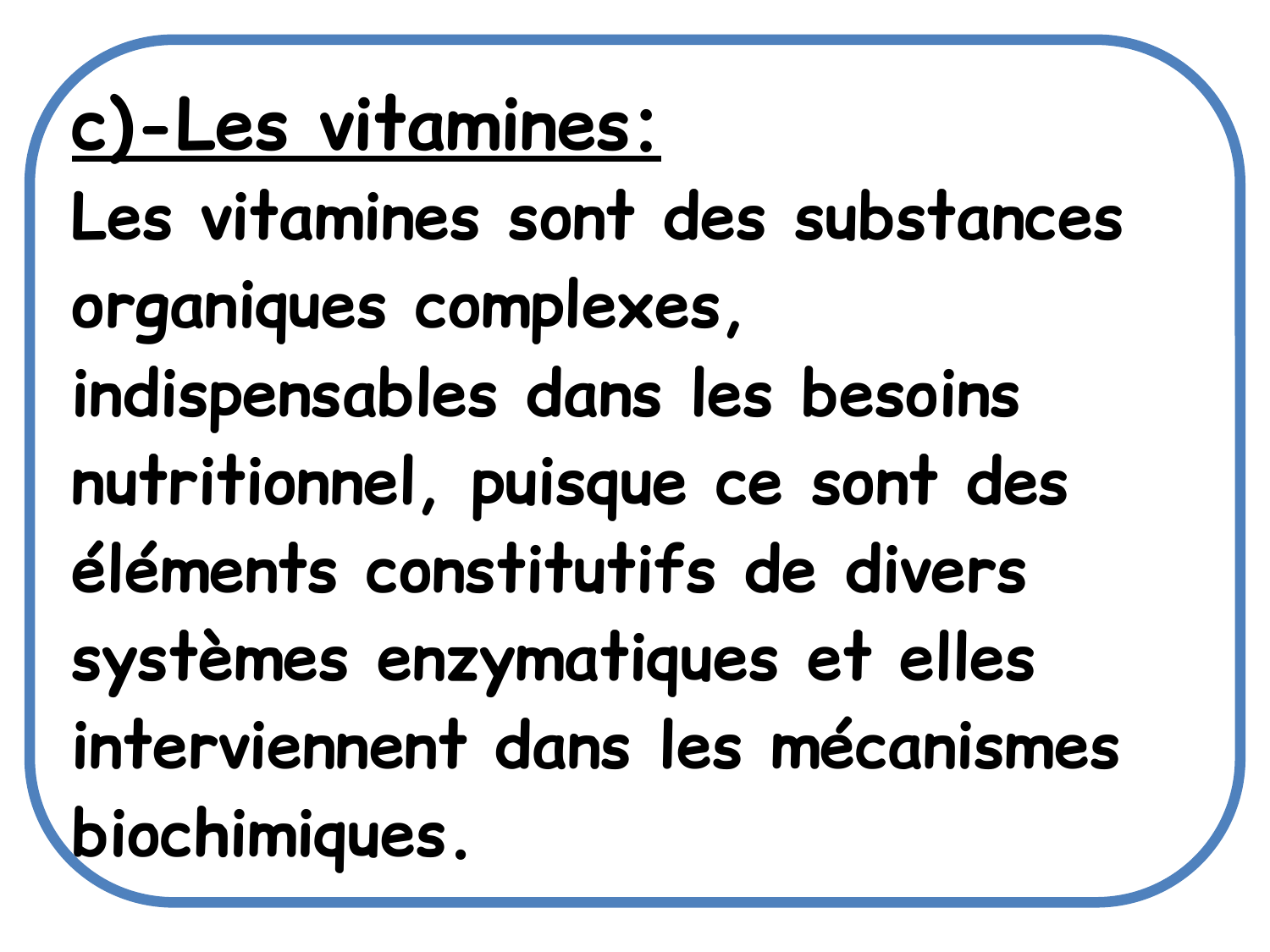

c)-Les vitamines:
Les vitamines sont des substances organiques complexes, indispensables dans les besoins
nutritionnel, puisque ce sont des éléments constitutifs de divers systèmes enzymatiques et elles interviennent dans les mécanismes biochimiques.